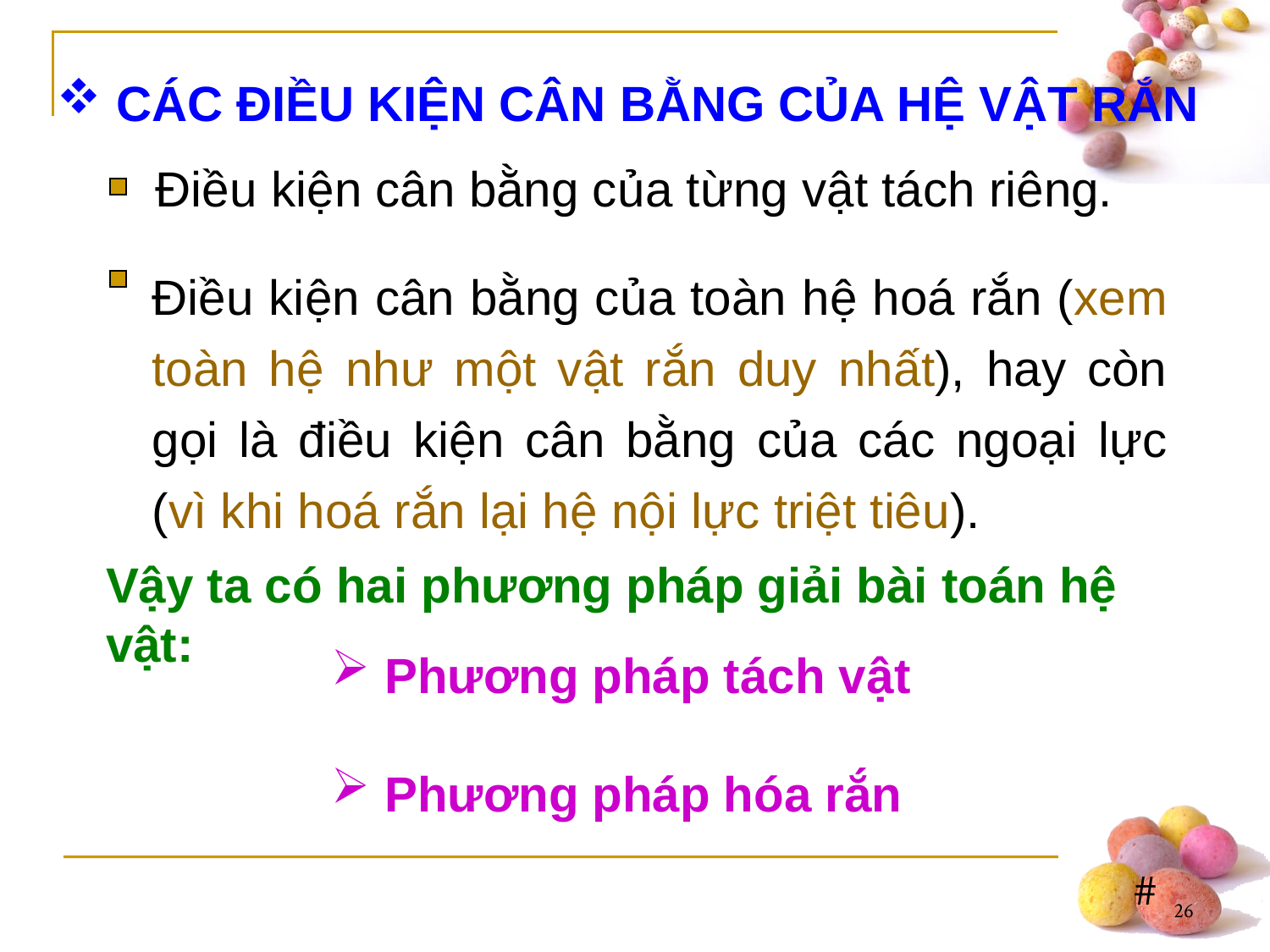

CÁC ĐIỀU KIỆN CÂN BẰNG CỦA HỆ VẬT RẮN
Điều kiện cân bằng của từng vật tách riêng.

Điều kiện cân bằng của toàn hệ hoá rắn (xem toàn hệ như một vật rắn duy nhất), hay còn gọi là điều kiện cân bằng của các ngoại lực (vì khi hoá rắn lại hệ nội lực triệt tiêu).

Vậy ta có hai phương pháp giải bài toán hệ vật:
 Phương pháp tách vật

 Phương pháp hóa rắn
26